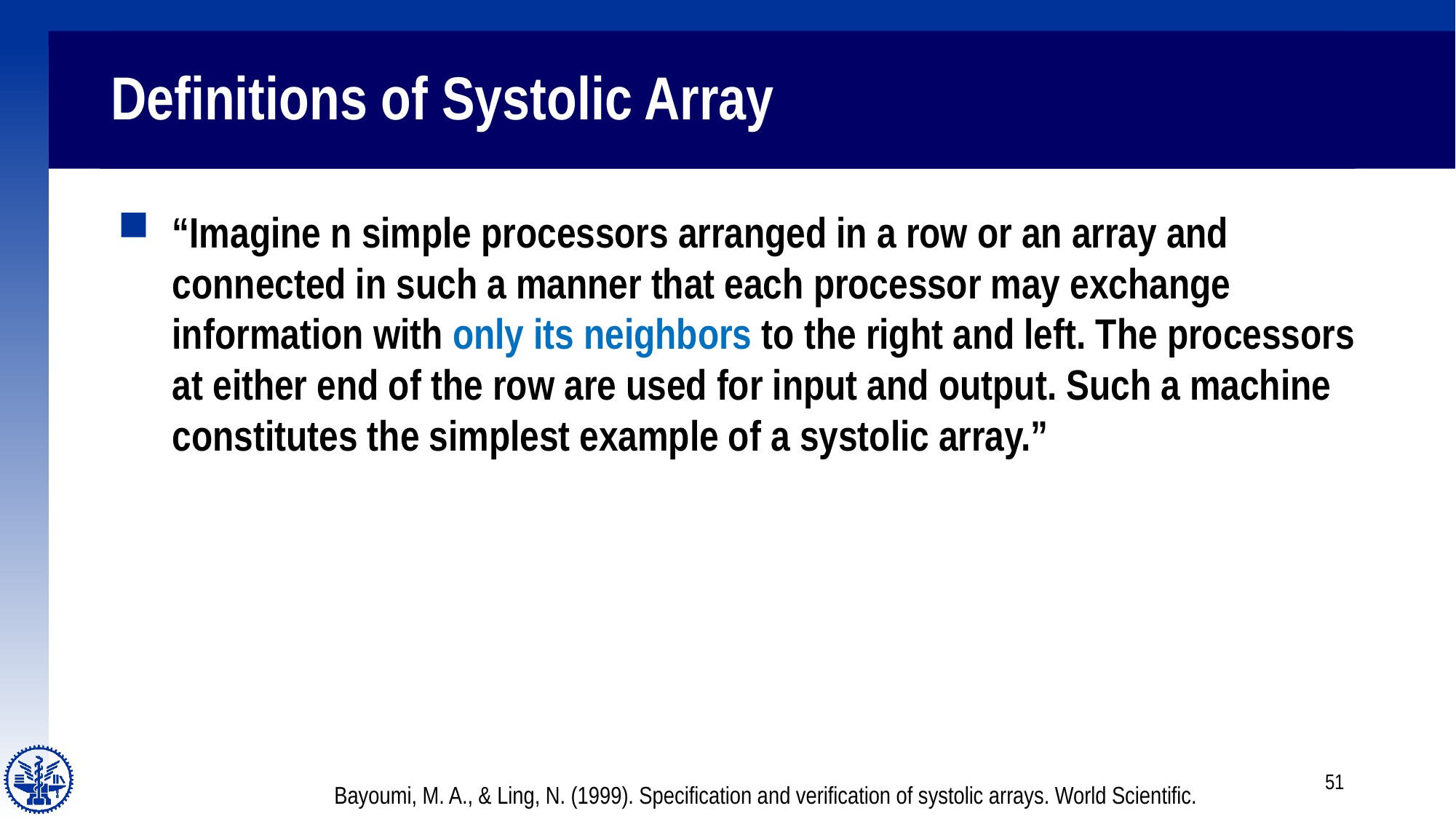

# Definitions of Systolic Array
“Imagine n simple processors arranged in a row or an array and connected in such a manner that each processor may exchange information with only its neighbors to the right and left. The processors at either end of the row are used for input and output. Such a machine constitutes the simplest example of a systolic array.”
51
Bayoumi, M. A., & Ling, N. (1999). Specification and verification of systolic arrays. World Scientific.